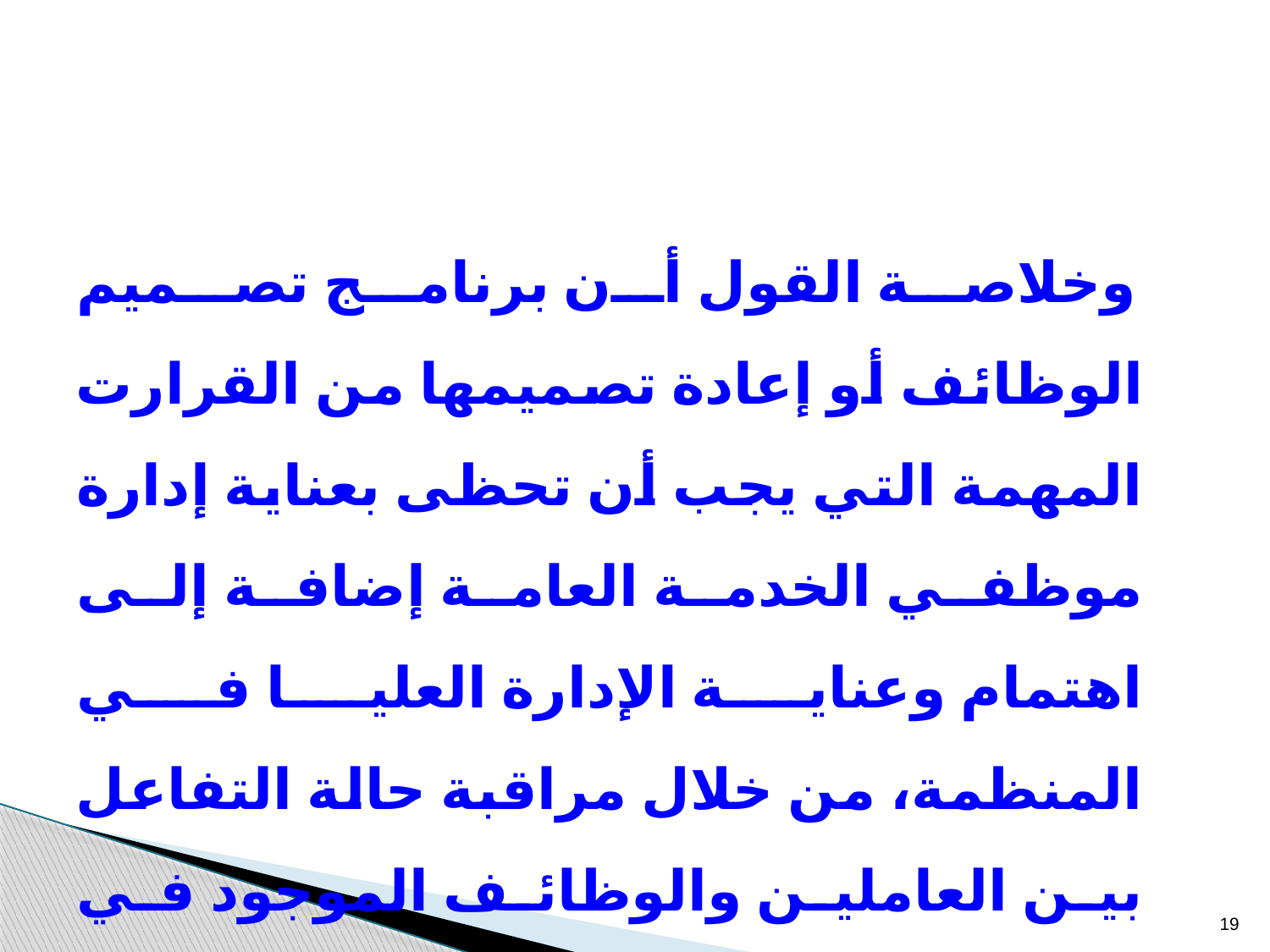

وخلاصة القول أن برنامج تصميم الوظائف أو إعادة تصميمها من القرارت المهمة التي يجب أن تحظى بعناية إدارة موظفي الخدمة العامة إضافة إلى اهتمام وعناية الإدارة العليا في المنظمة، من خلال مراقبة حالة التفاعل بين العاملين والوظائف الموجود في منظماتهم للتأكد من وجود علاقة وتفاعل واضحين بين الجانبين.
19